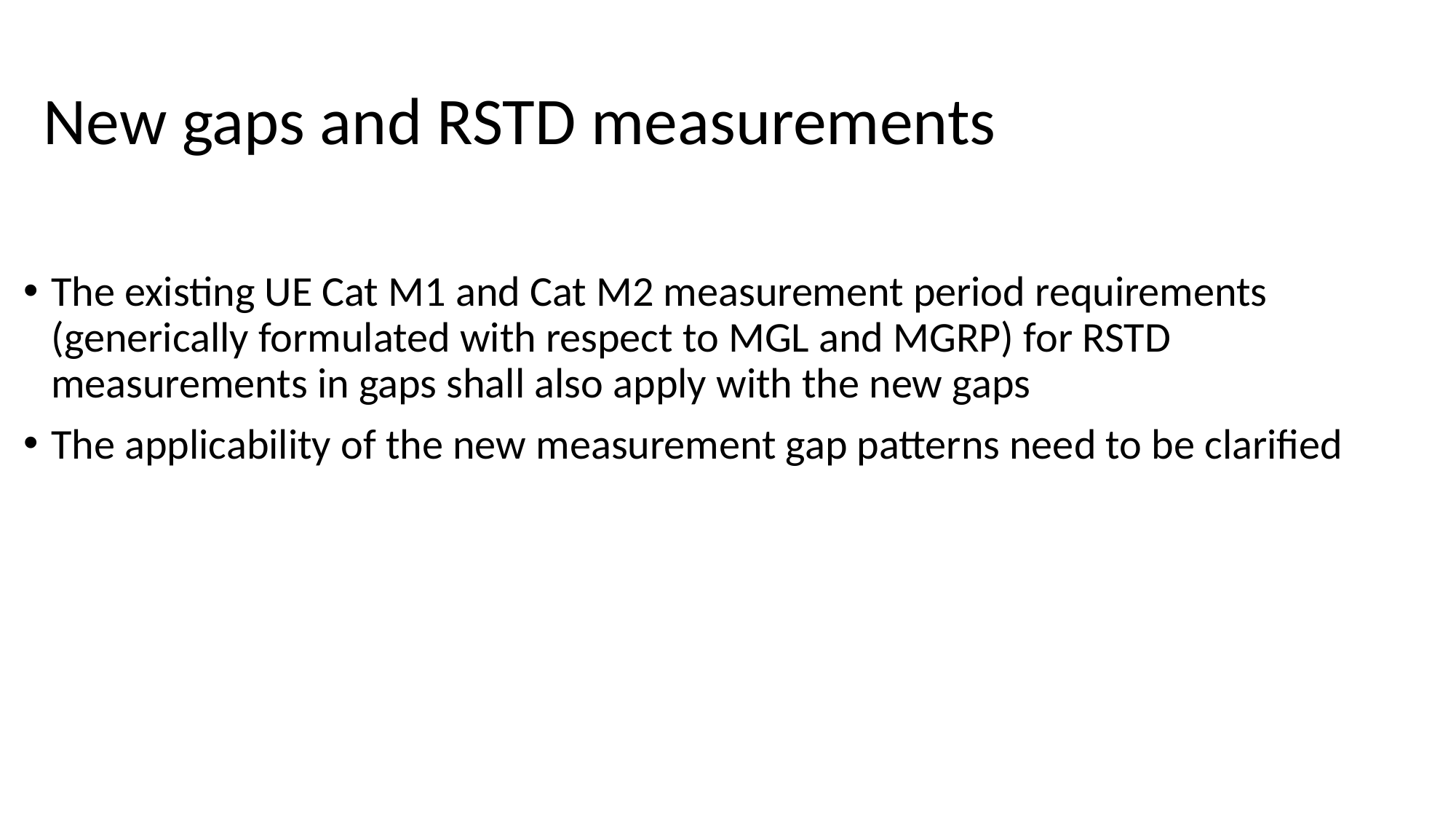

# New gaps and RSTD measurements
The existing UE Cat M1 and Cat M2 measurement period requirements (generically formulated with respect to MGL and MGRP) for RSTD measurements in gaps shall also apply with the new gaps
The applicability of the new measurement gap patterns need to be clarified